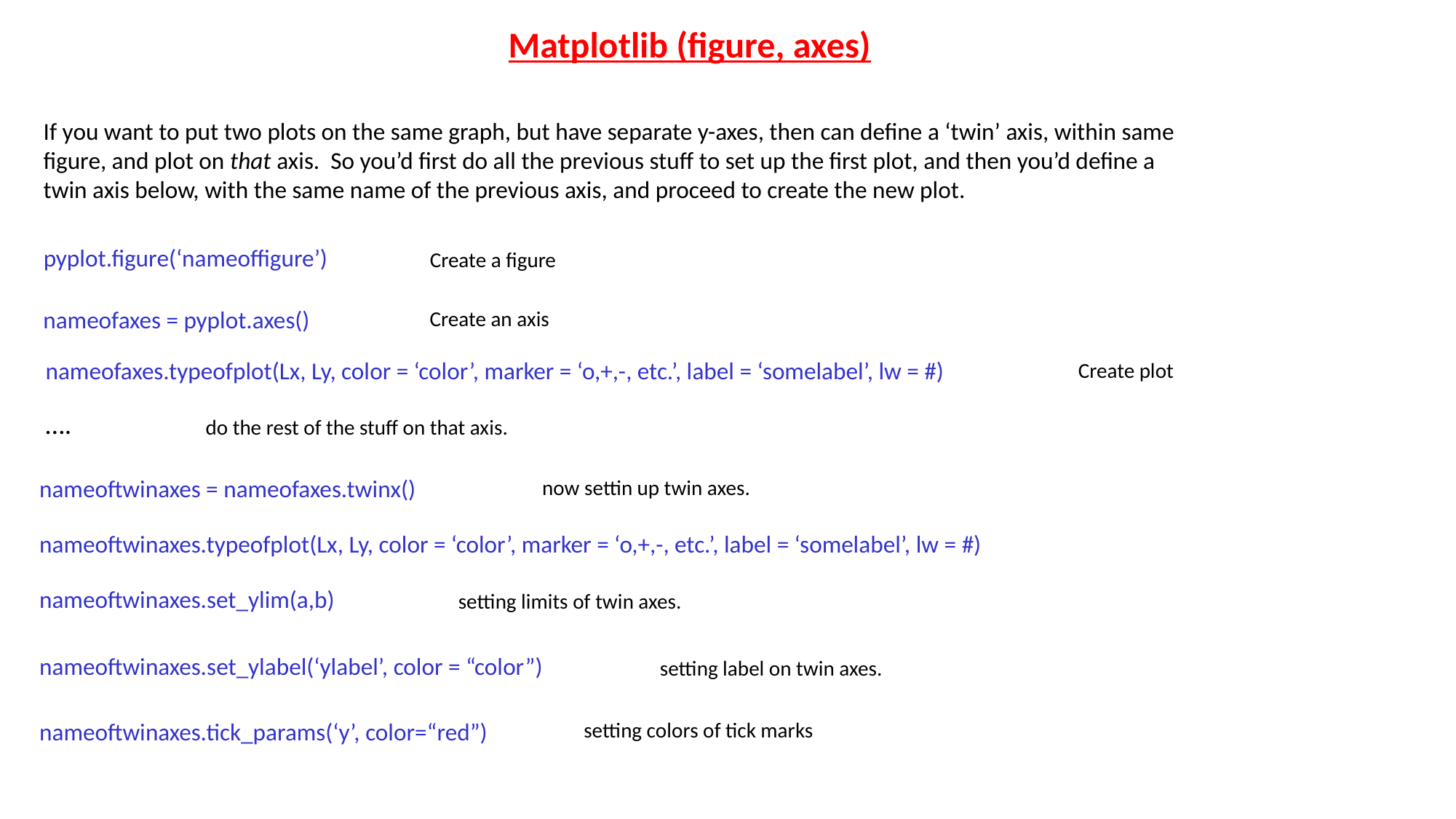

Matplotlib (figure, axes)
If you want to put two plots on the same graph, but have separate y-axes, then can define a ‘twin’ axis, within same figure, and plot on that axis.  So you’d first do all the previous stuff to set up the first plot, and then you’d define a twin axis below, with the same name of the previous axis, and proceed to create the new plot.
pyplot.figure(‘nameoffigure’)
Create a figure
nameofaxes = pyplot.axes()
Create an axis
nameofaxes.typeofplot(Lx, Ly, color = ‘color’, marker = ‘o,+,-, etc.’, label = ‘somelabel’, lw = #)
Create plot
….
do the rest of the stuff on that axis.
nameoftwinaxes = nameofaxes.twinx()
now settin up twin axes.
nameoftwinaxes.typeofplot(Lx, Ly, color = ‘color’, marker = ‘o,+,-, etc.’, label = ‘somelabel’, lw = #)
nameoftwinaxes.set_ylim(a,b)
setting limits of twin axes.
nameoftwinaxes.set_ylabel(‘ylabel’, color = “color”)
setting label on twin axes.
nameoftwinaxes.tick_params(‘y’, color=“red”)
setting colors of tick marks